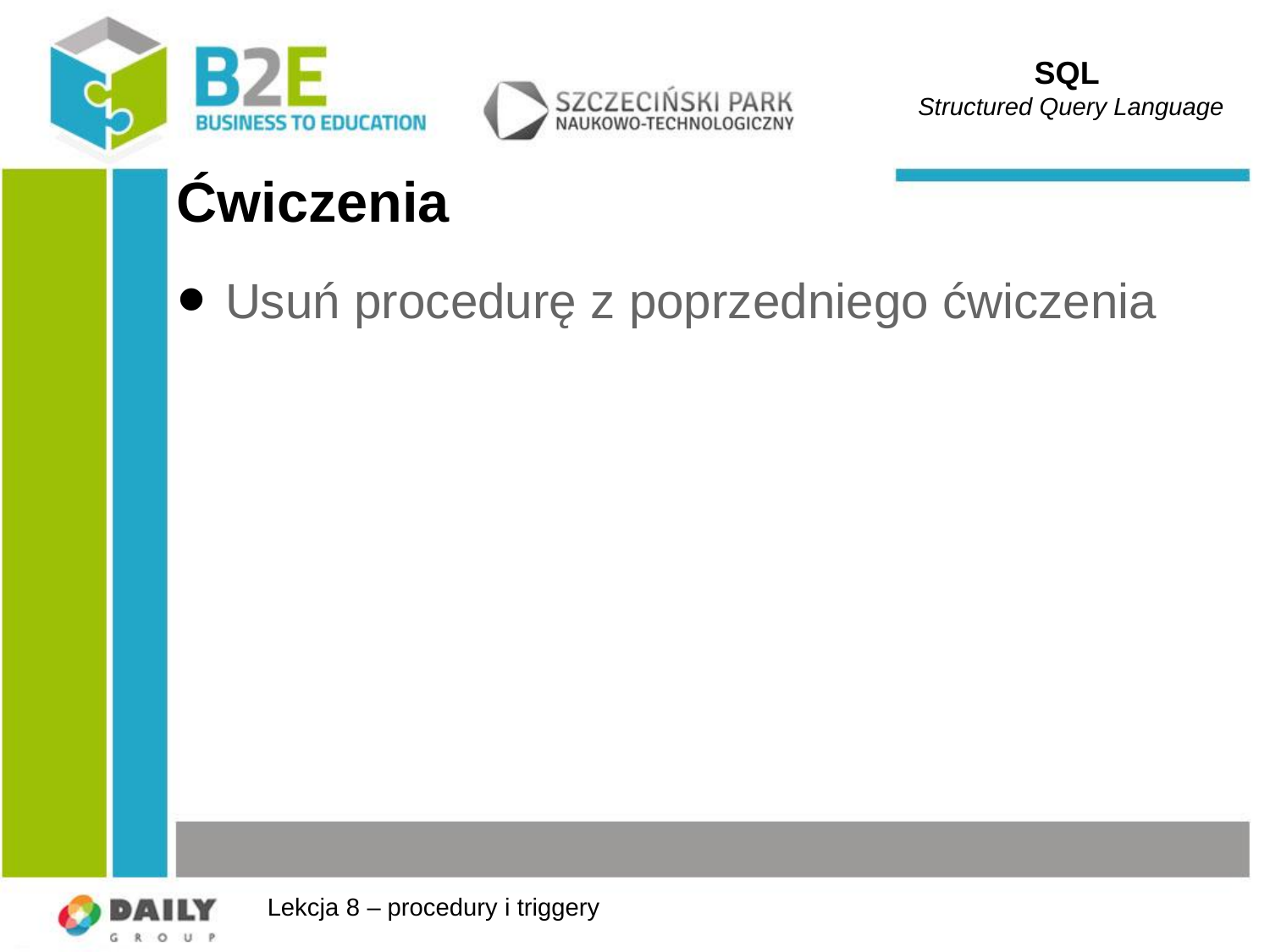

SQL
Structured Query Language
# Ćwiczenia
Usuń procedurę z poprzedniego ćwiczenia

Lekcja 8 – procedury i triggery